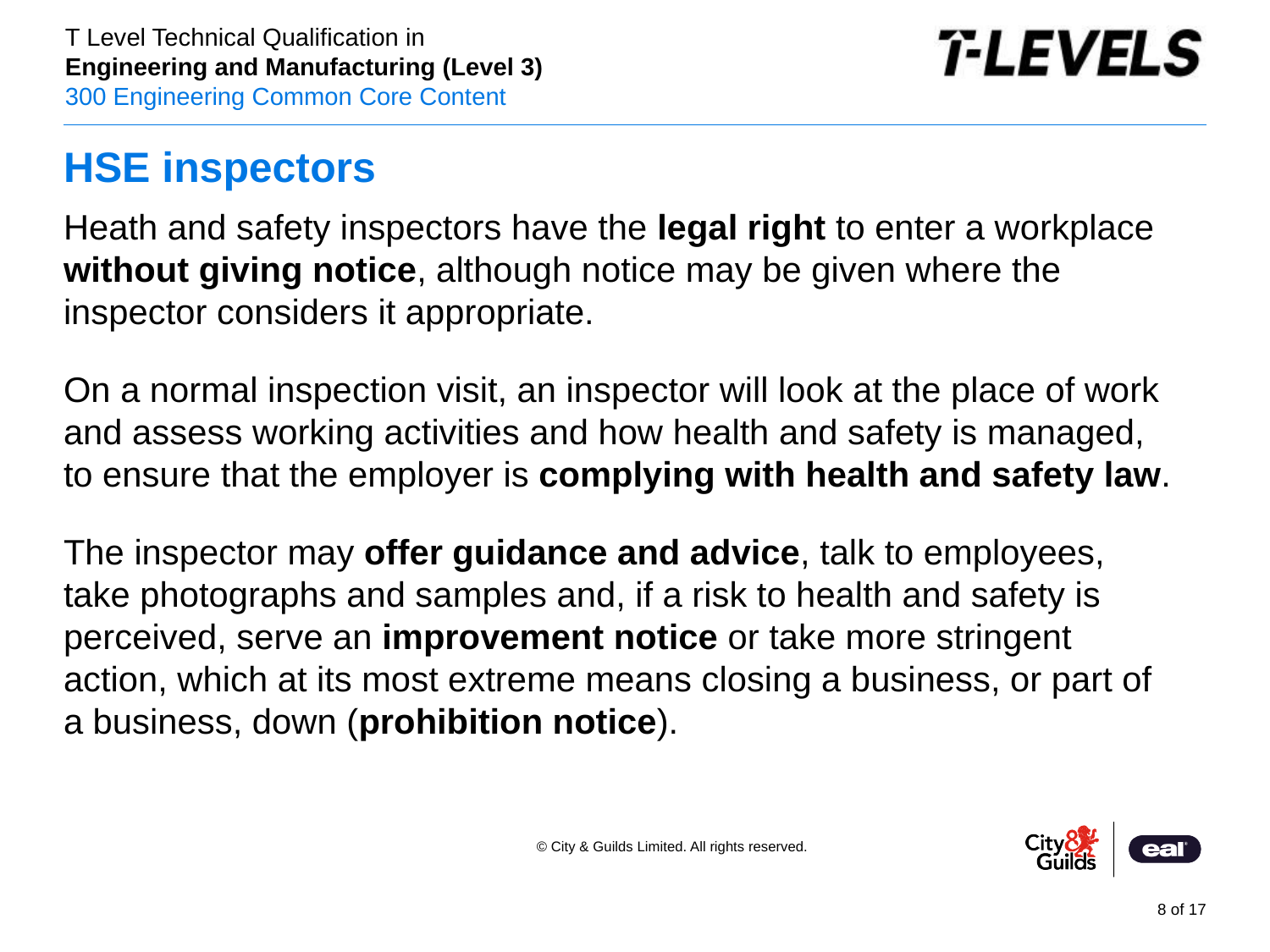

# HSE inspectors

PowerPoint presentation
Heath and safety inspectors have the legal right to enter a workplace without giving notice, although notice may be given where the inspector considers it appropriate.
On a normal inspection visit, an inspector will look at the place of work and assess working activities and how health and safety is managed, to ensure that the employer is complying with health and safety law.
The inspector may offer guidance and advice, talk to employees, take photographs and samples and, if a risk to health and safety is perceived, serve an improvement notice or take more stringent action, which at its most extreme means closing a business, or part of a business, down (prohibition notice).